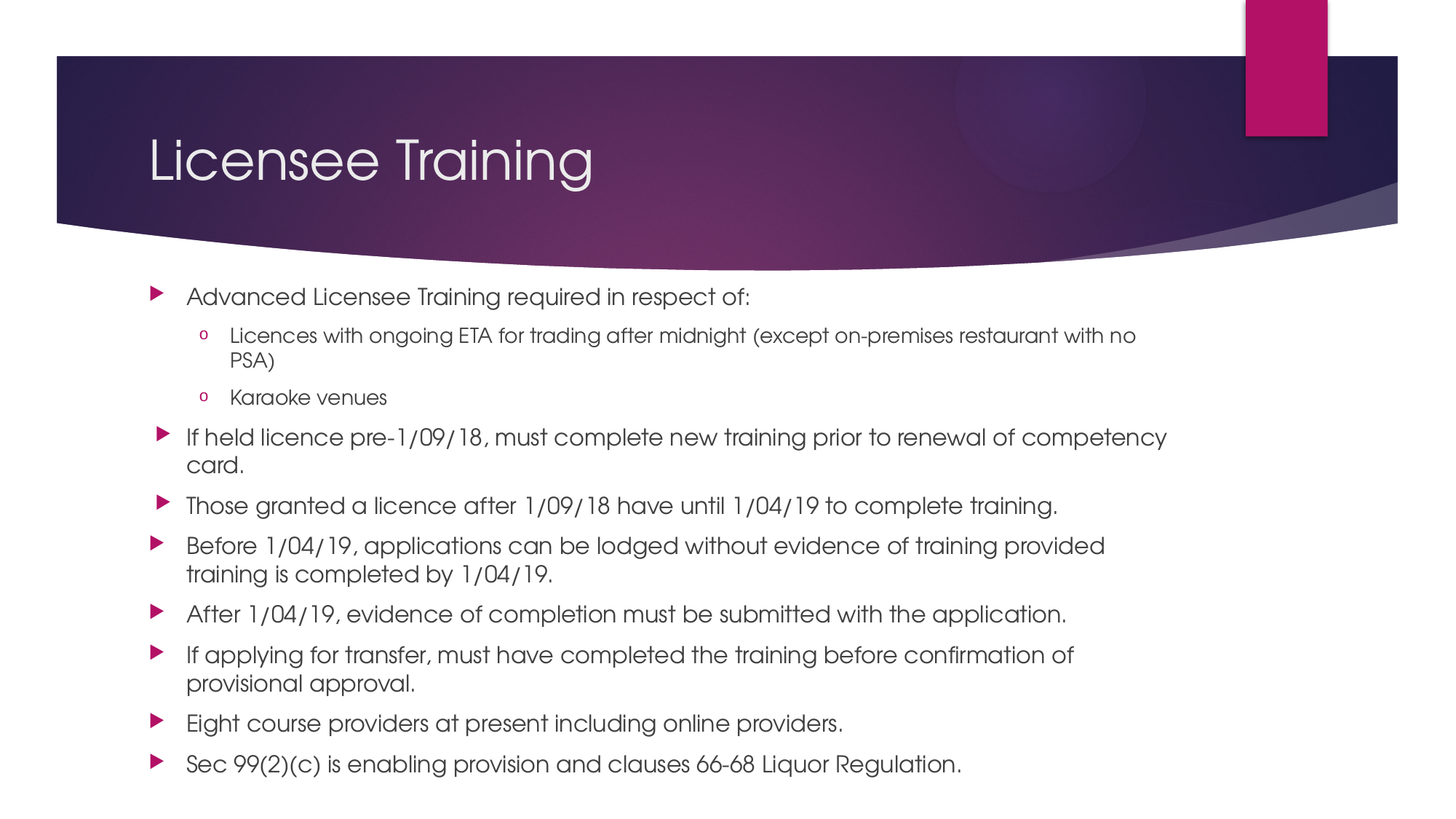

# Licensee Training
Advanced Licensee Training required in respect of:
Licences with ongoing ETA for trading after midnight (except on-premises restaurant with no PSA)
Karaoke venues
If held licence pre-1/09/18, must complete new training prior to renewal of competency card.
Those granted a licence after 1/09/18 have until 1/04/19 to complete training.
Before 1/04/19, applications can be lodged without evidence of training provided training is completed by 1/04/19.
After 1/04/19, evidence of completion must be submitted with the application.
If applying for transfer, must have completed the training before confirmation of provisional approval.
Eight course providers at present including online providers.
Sec 99(2)(c) is enabling provision and clauses 66-68 Liquor Regulation.